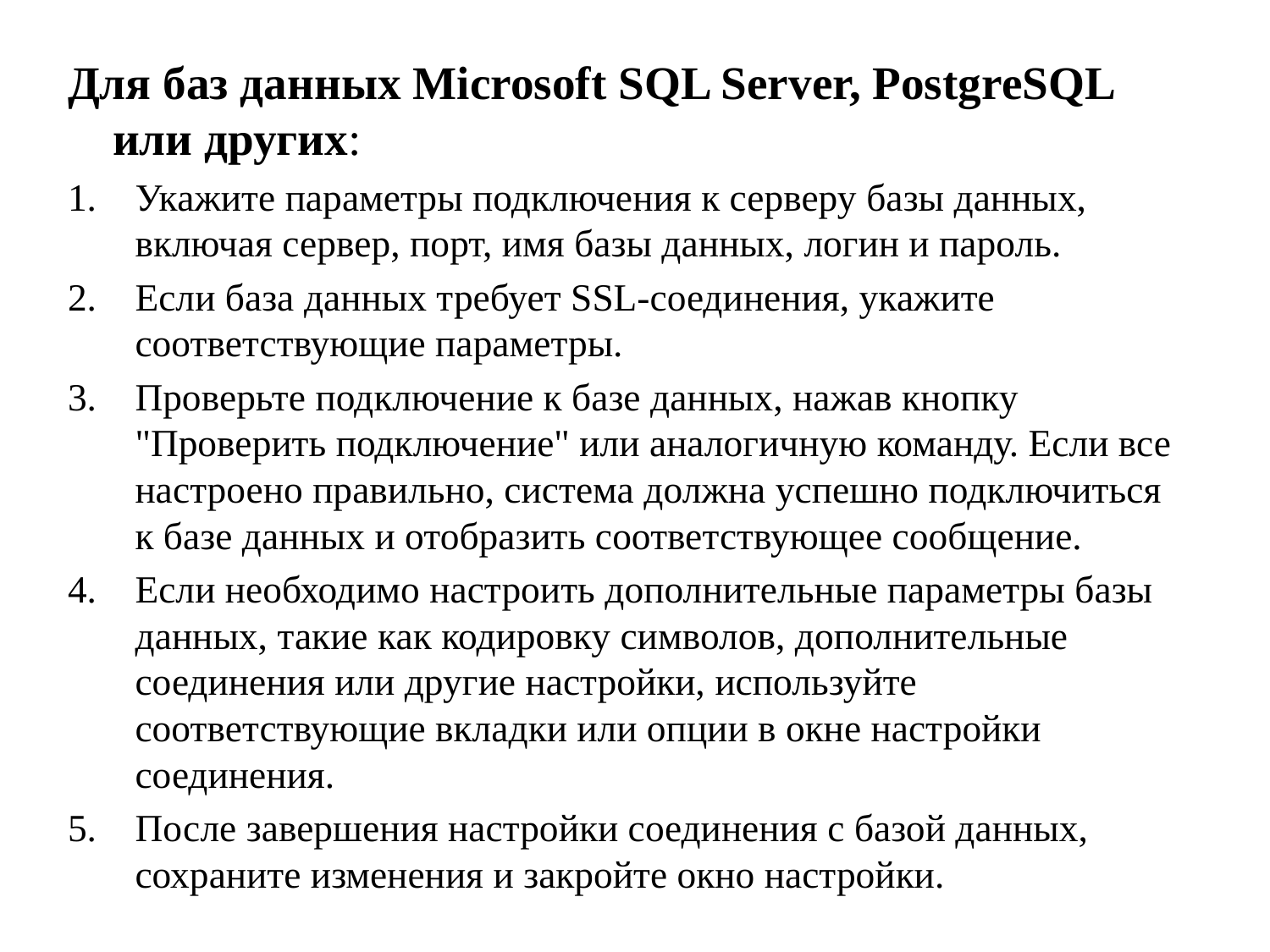

Для баз данных Microsoft SQL Server, PostgreSQL или других:
Укажите параметры подключения к серверу базы данных, включая сервер, порт, имя базы данных, логин и пароль.
Если база данных требует SSL-соединения, укажите соответствующие параметры.
Проверьте подключение к базе данных, нажав кнопку "Проверить подключение" или аналогичную команду. Если все настроено правильно, система должна успешно подключиться к базе данных и отобразить соответствующее сообщение.
Если необходимо настроить дополнительные параметры базы данных, такие как кодировку символов, дополнительные соединения или другие настройки, используйте соответствующие вкладки или опции в окне настройки соединения.
После завершения настройки соединения с базой данных, сохраните изменения и закройте окно настройки.